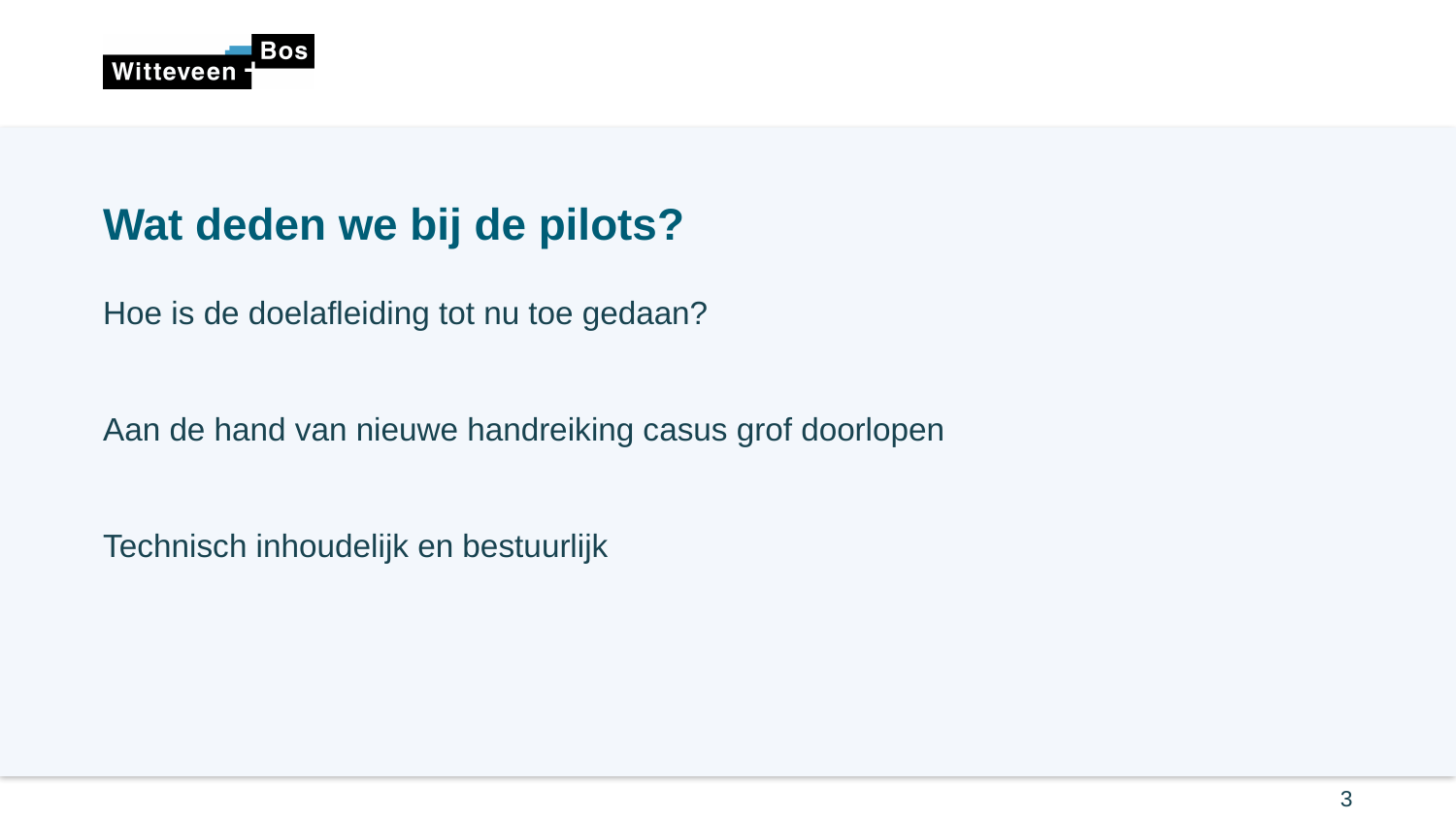

# Wat deden we bij de pilots?
Hoe is de doelafleiding tot nu toe gedaan?

Aan de hand van nieuwe handreiking casus grof doorlopen

Technisch inhoudelijk en bestuurlijk
3